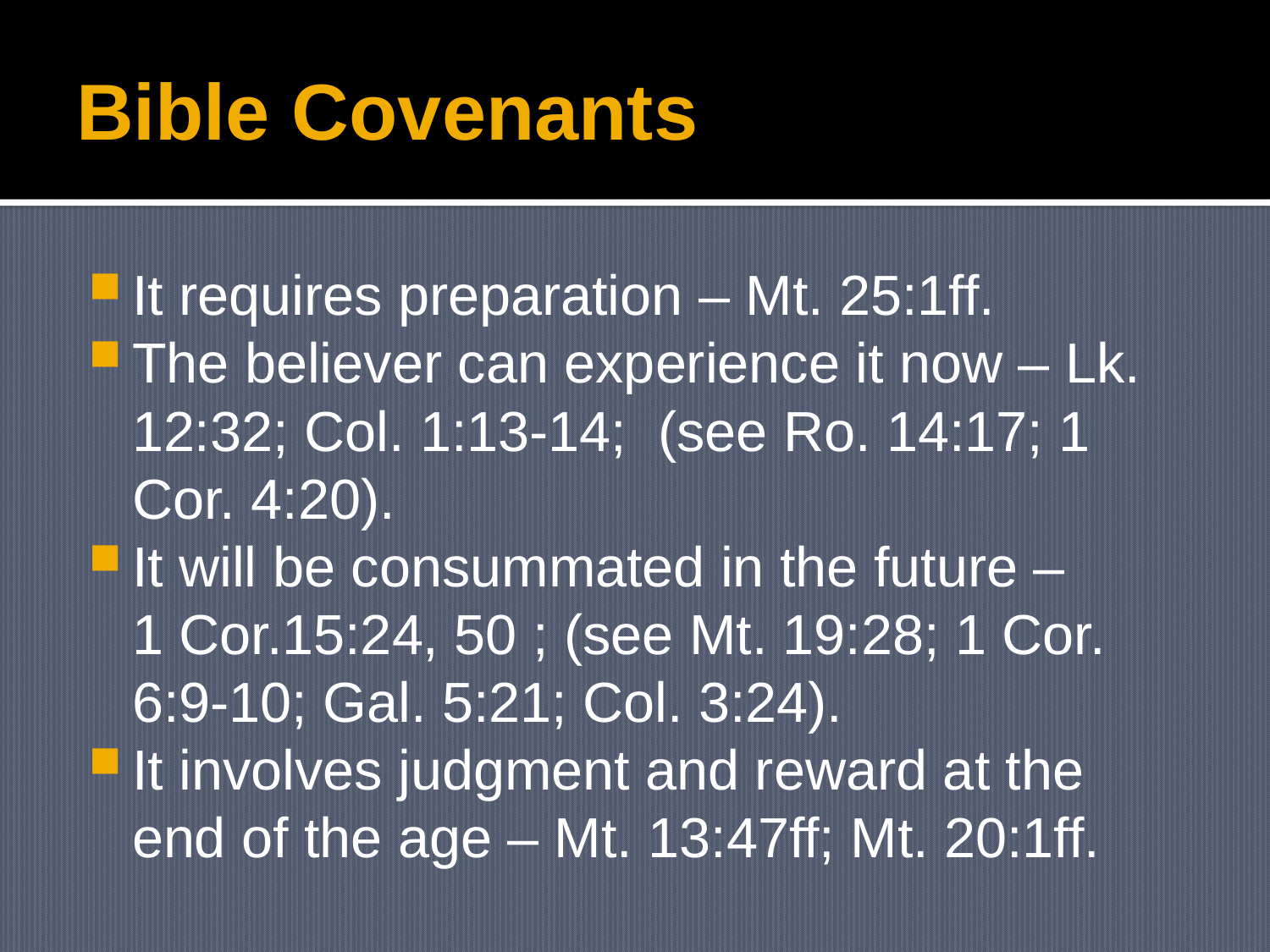

# Bible Covenants
It requires preparation – Mt. 25:1ff.
The believer can experience it now – Lk. 12:32; Col. 1:13-14;  (see Ro. 14:17; 1 Cor. 4:20).
It will be consummated in the future –
1 Cor.15:24, 50 ; (see Mt. 19:28; 1 Cor. 6:9-10; Gal. 5:21; Col. 3:24).
It involves judgment and reward at the end of the age – Mt. 13:47ff; Mt. 20:1ff.